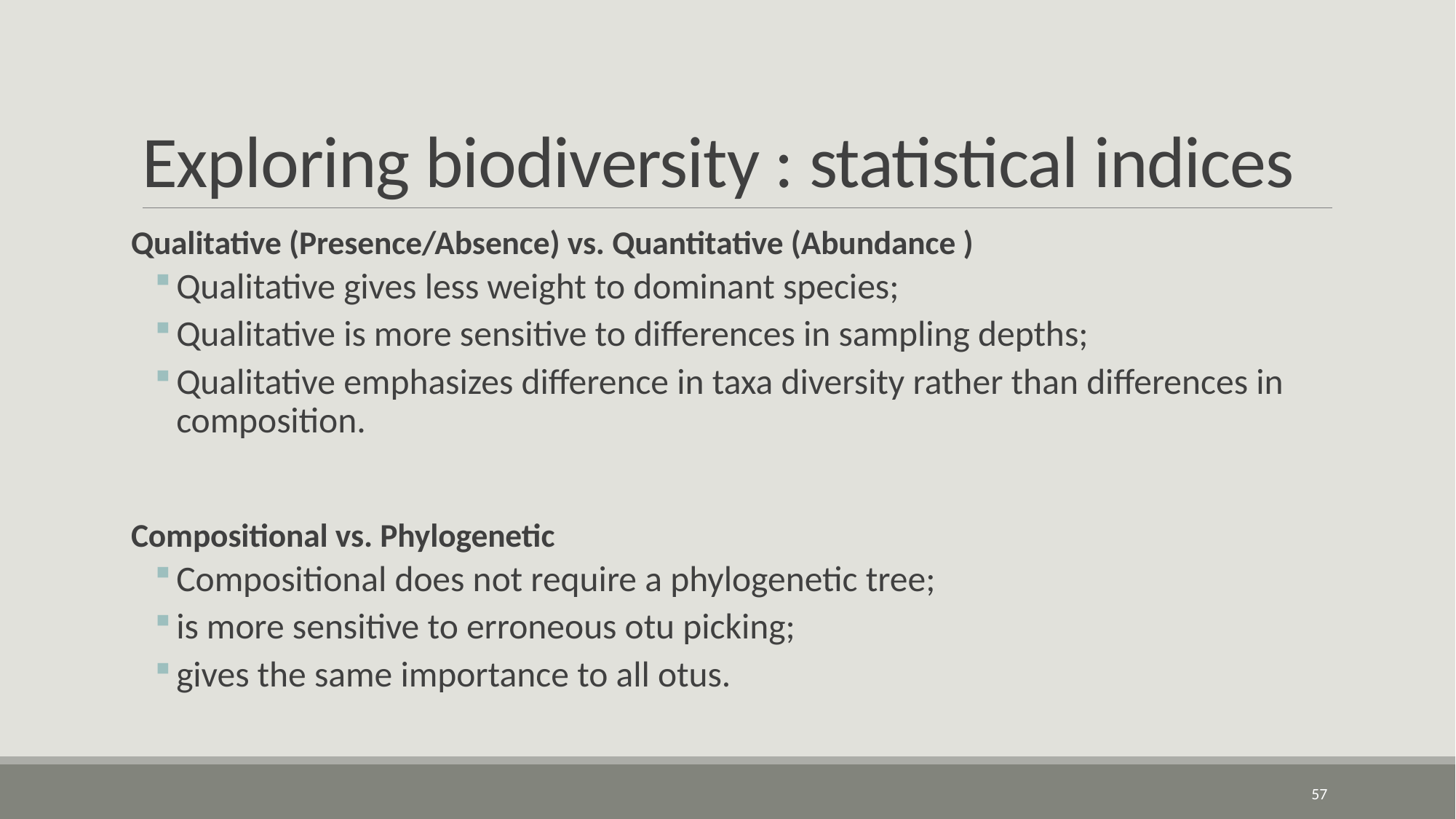

# Exploring biodiversity : statistical indices
Qualitative (Presence/Absence) vs. Quantitative (Abundance )
Qualitative gives less weight to dominant species;
Qualitative is more sensitive to differences in sampling depths;
Qualitative emphasizes difference in taxa diversity rather than differences in composition.

Compositional vs. Phylogenetic
Compositional does not require a phylogenetic tree;
is more sensitive to erroneous otu picking;
gives the same importance to all otus.

57